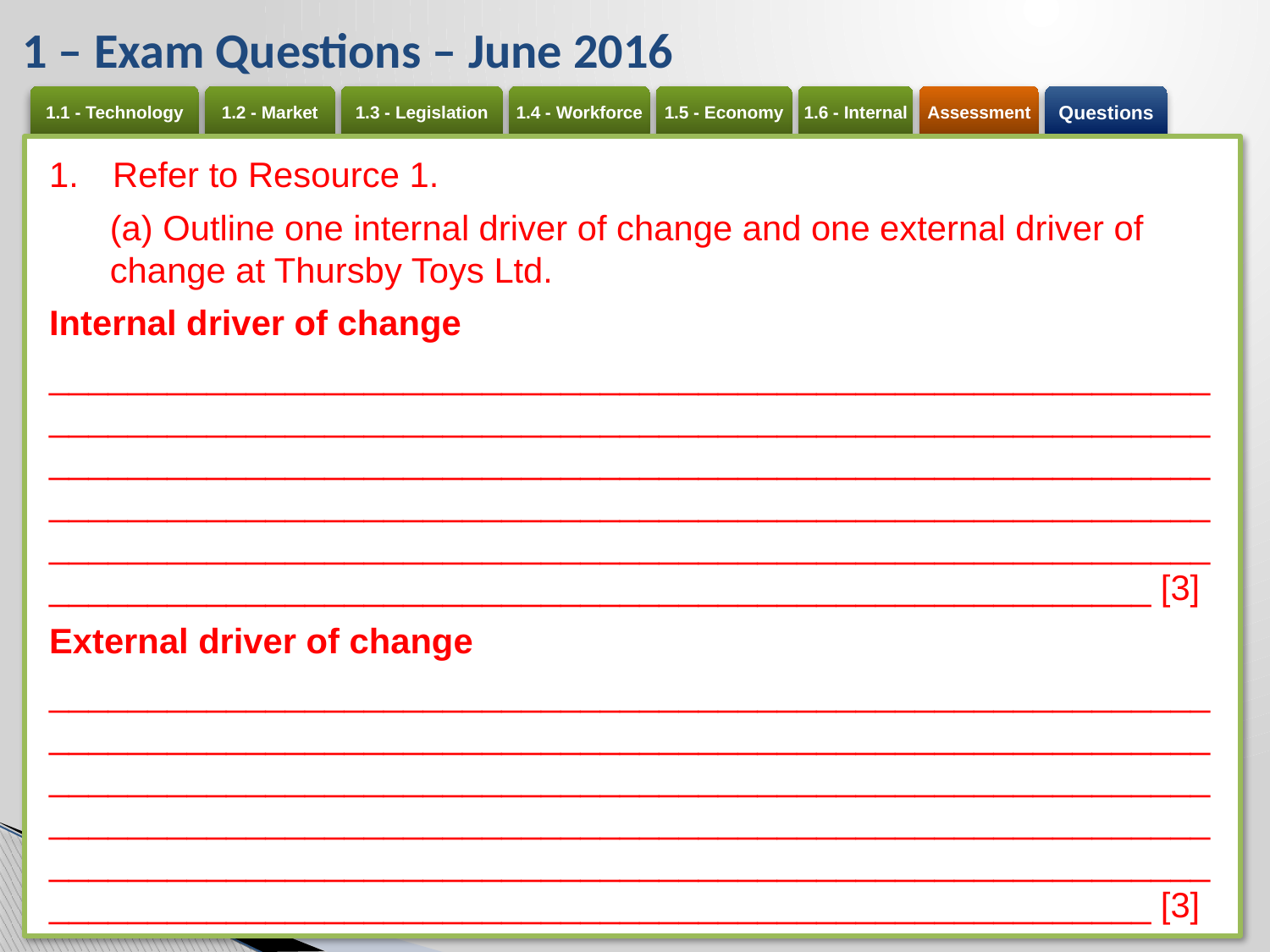

# 1 – Exam Questions – June 2016
Refer to Resource 1.
(a) Outline one internal driver of change and one external driver of change at Thursby Toys Ltd.
Internal driver of change
_______________________________________________________________________________________________________________________________________________________________________________________________________________________________________________________________________________________________________________________________________________________________ [3]
External driver of change
_______________________________________________________________________________________________________________________________________________________________________________________________________________________________________________________________________________________________________________________________________________________________ [3]